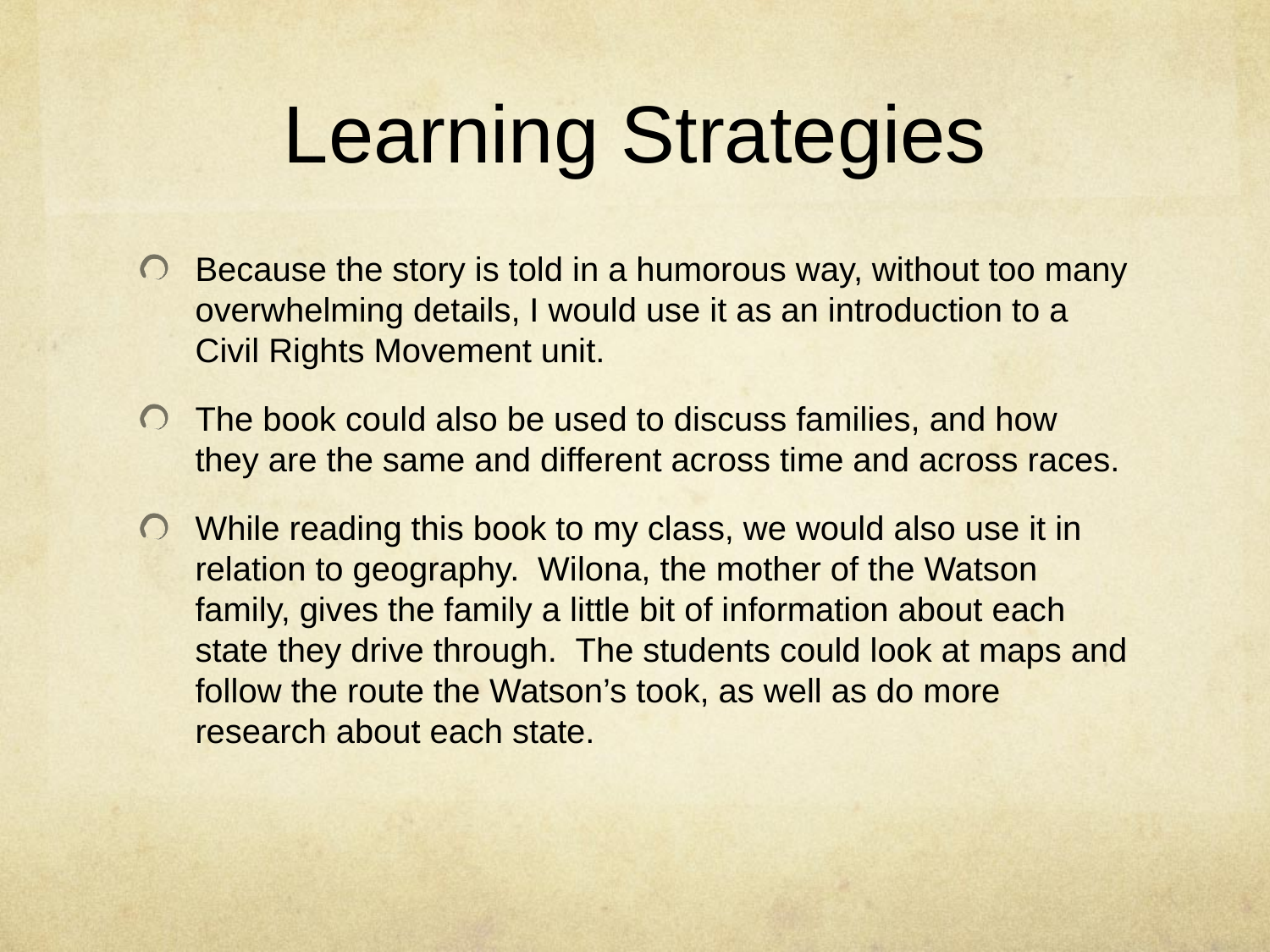

# Learning Strategies
Because the story is told in a humorous way, without too many overwhelming details, I would use it as an introduction to a Civil Rights Movement unit.
The book could also be used to discuss families, and how they are the same and different across time and across races.
While reading this book to my class, we would also use it in relation to geography.  Wilona, the mother of the Watson family, gives the family a little bit of information about each state they drive through.  The students could look at maps and follow the route the Watson’s took, as well as do more research about each state.